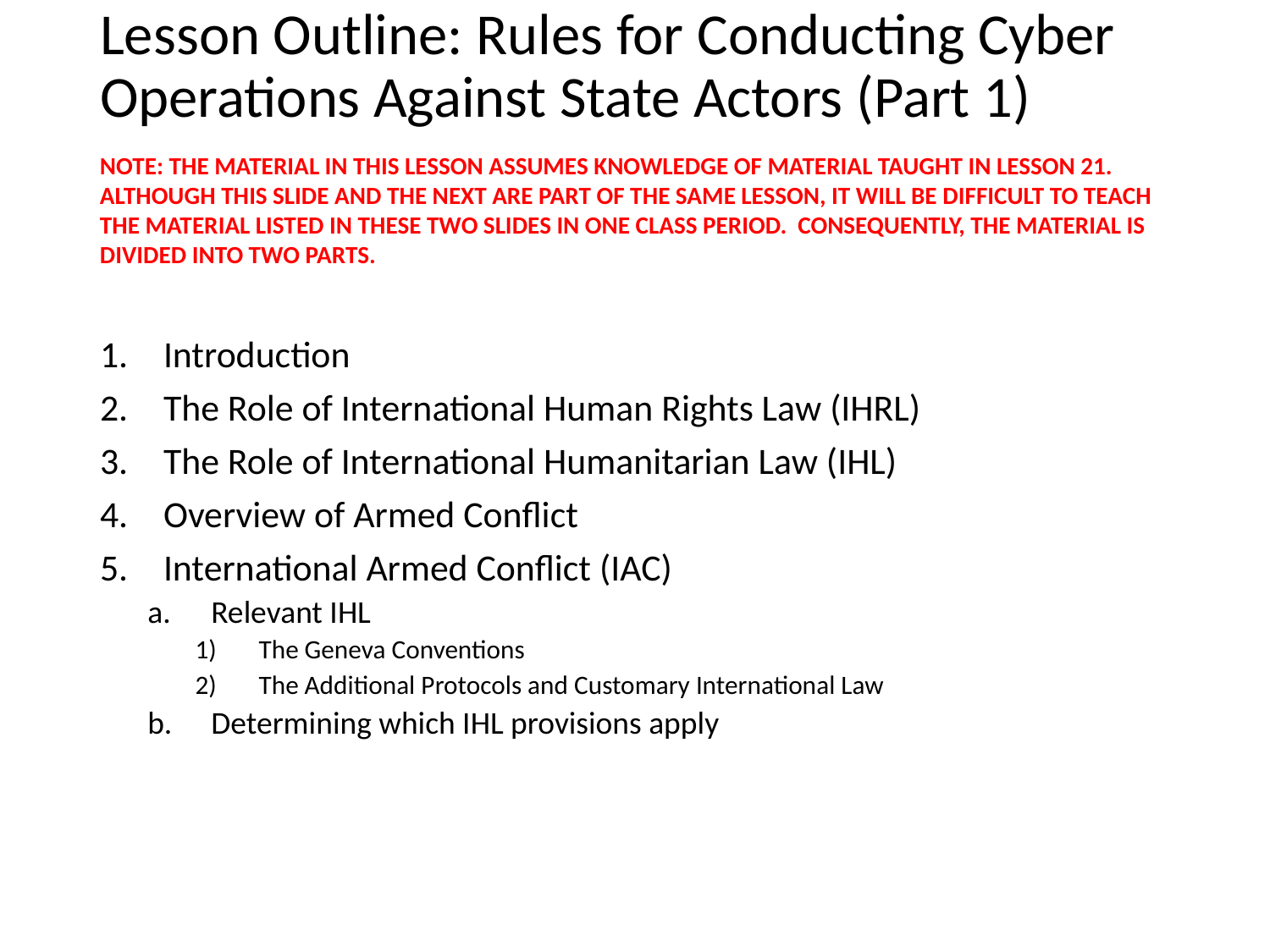

# Lesson Outline: Rules for Conducting Cyber Operations Against State Actors (Part 1)
NOTE: THE MATERIAL IN THIS LESSON ASSUMES KNOWLEDGE OF MATERIAL TAUGHT IN LESSON 21.  ALTHOUGH THIS SLIDE AND THE NEXT ARE PART OF THE SAME LESSON, IT WILL BE DIFFICULT TO TEACH THE MATERIAL LISTED IN THESE TWO SLIDES IN ONE CLASS PERIOD.  CONSEQUENTLY, THE MATERIAL IS DIVIDED INTO TWO PARTS.

Introduction
The Role of International Human Rights Law (IHRL)
The Role of International Humanitarian Law (IHL)
Overview of Armed Conflict
International Armed Conflict (IAC)
Relevant IHL
The Geneva Conventions
The Additional Protocols and Customary International Law
Determining which IHL provisions apply